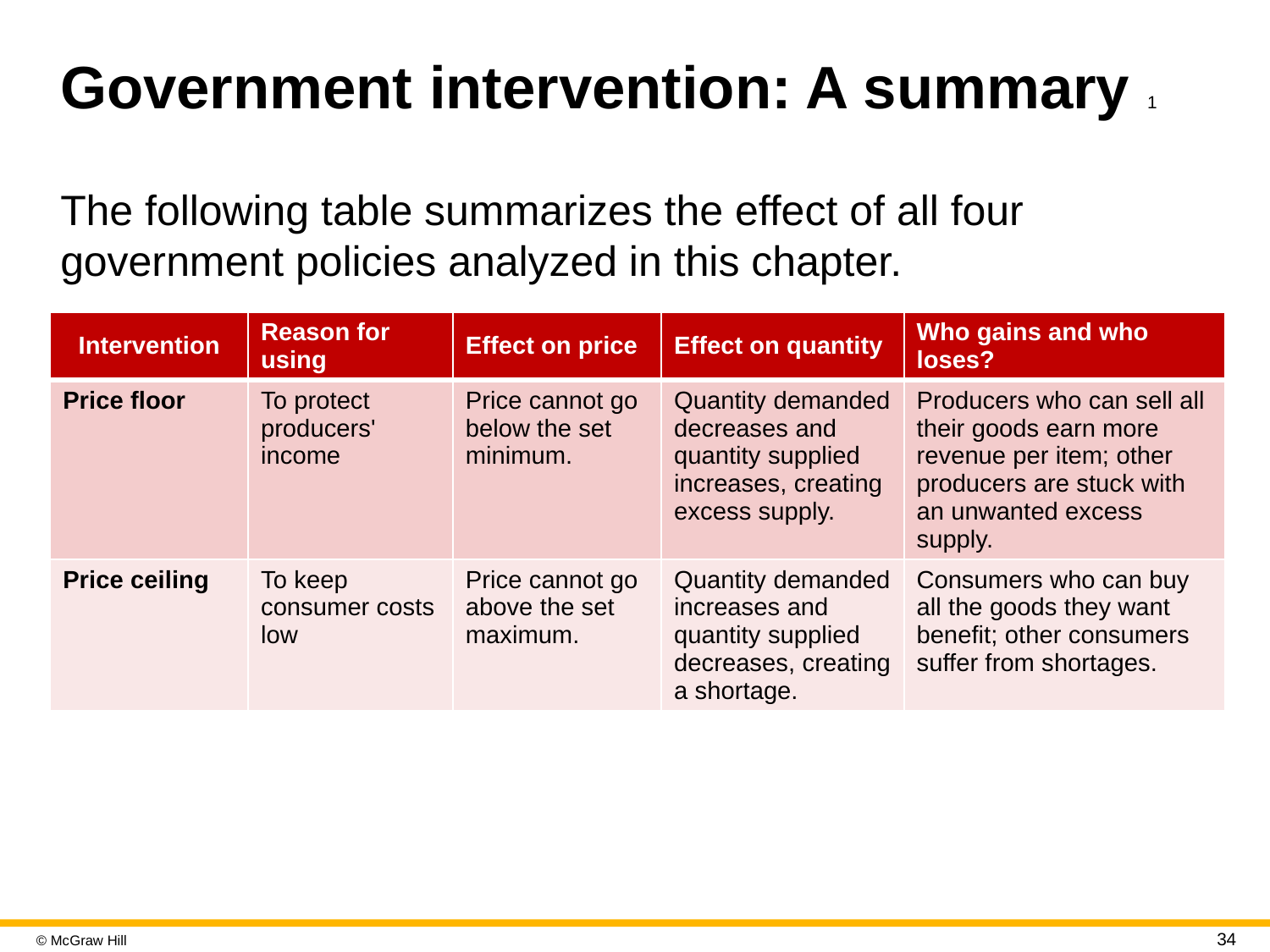

# Government intervention: A summary 1
The following table summarizes the effect of all four government policies analyzed in this chapter.
| Intervention | Reason for using | Effect on price | Effect on quantity | Who gains and who loses? |
| --- | --- | --- | --- | --- |
| Price floor | To protect producers' income | Price cannot go below the set minimum. | Quantity demanded decreases and quantity supplied increases, creating excess supply. | Producers who can sell all their goods earn more revenue per item; other producers are stuck with an unwanted excess supply. |
| Price ceiling | To keep consumer costs low | Price cannot go above the set maximum. | Quantity demanded increases and quantity supplied decreases, creating a shortage. | Consumers who can buy all the goods they want benefit; other consumers suffer from shortages. |